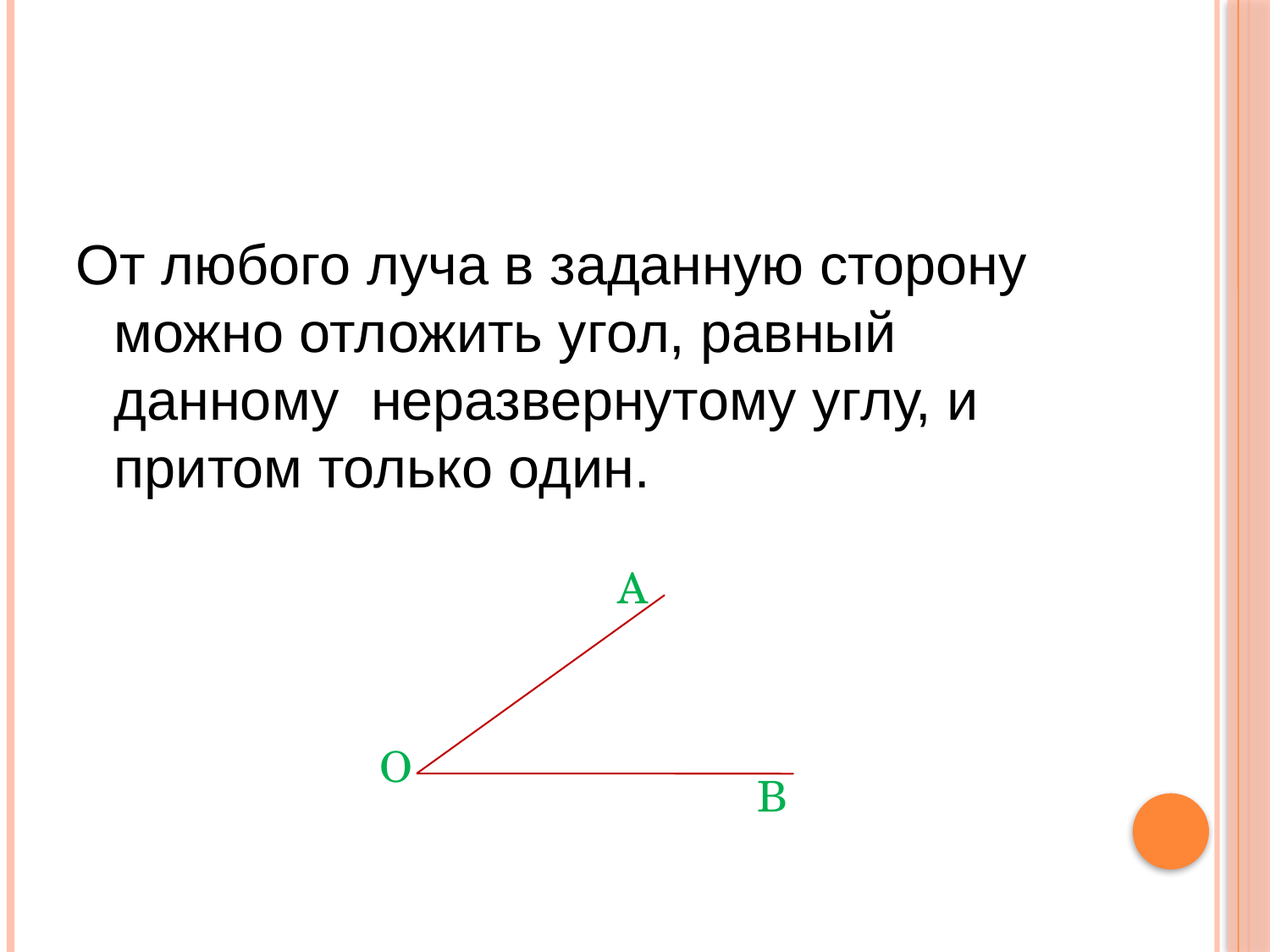

#
От любого луча в заданную сторону можно отложить угол, равный данному  неразвернутому углу, и притом только один.

A
O
B